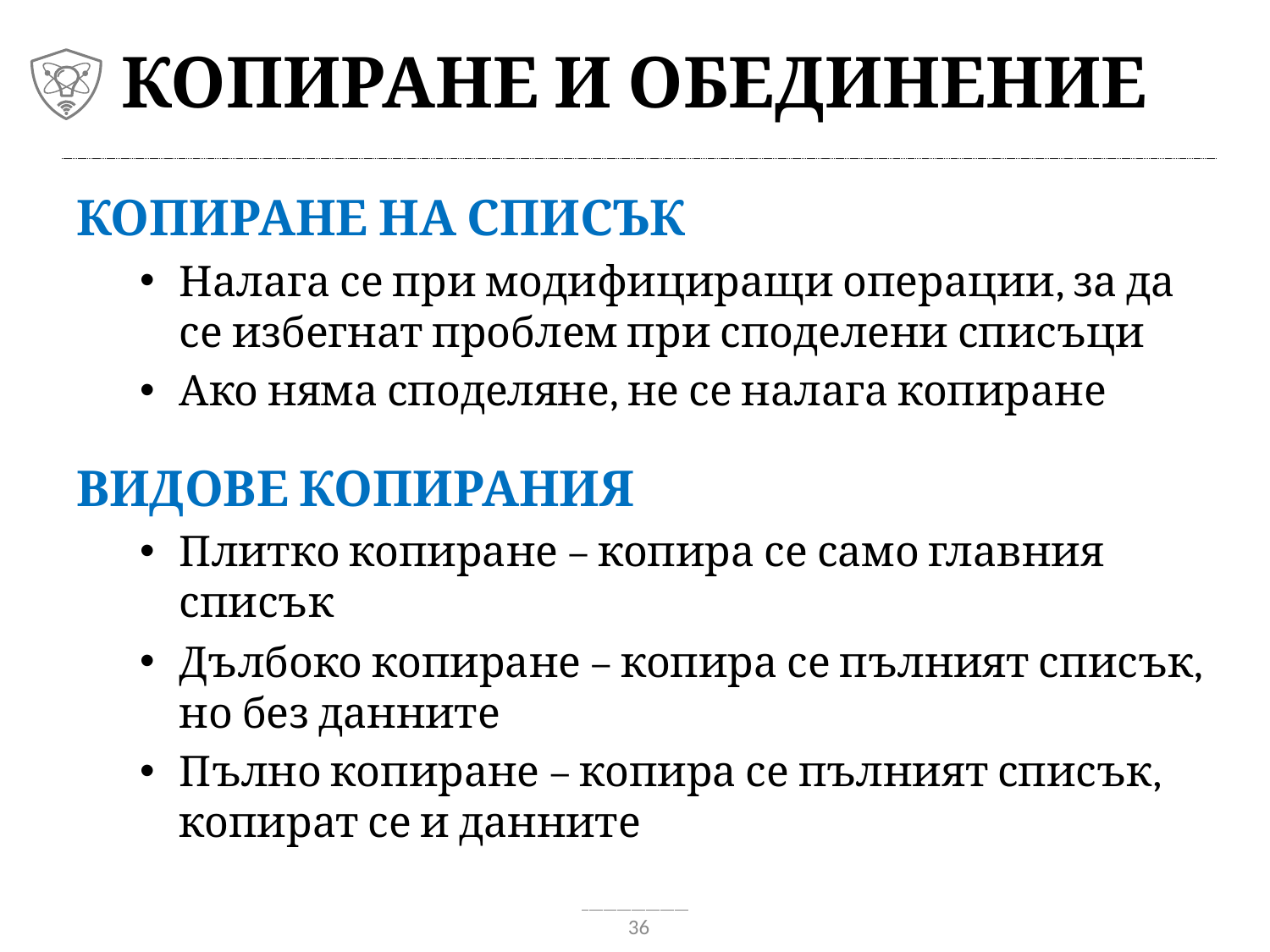

# Копиране и обединение
Копиране на списък
Налага се при модифициращи операции, за да се избегнат проблем при споделени списъци
Ако няма споделяне, не се налага копиране
Видове копирания
Плитко копиране – копира се само главния списък
Дълбоко копиране – копира се пълният списък, но без данните
Пълно копиране – копира се пълният списък, копират се и данните

36